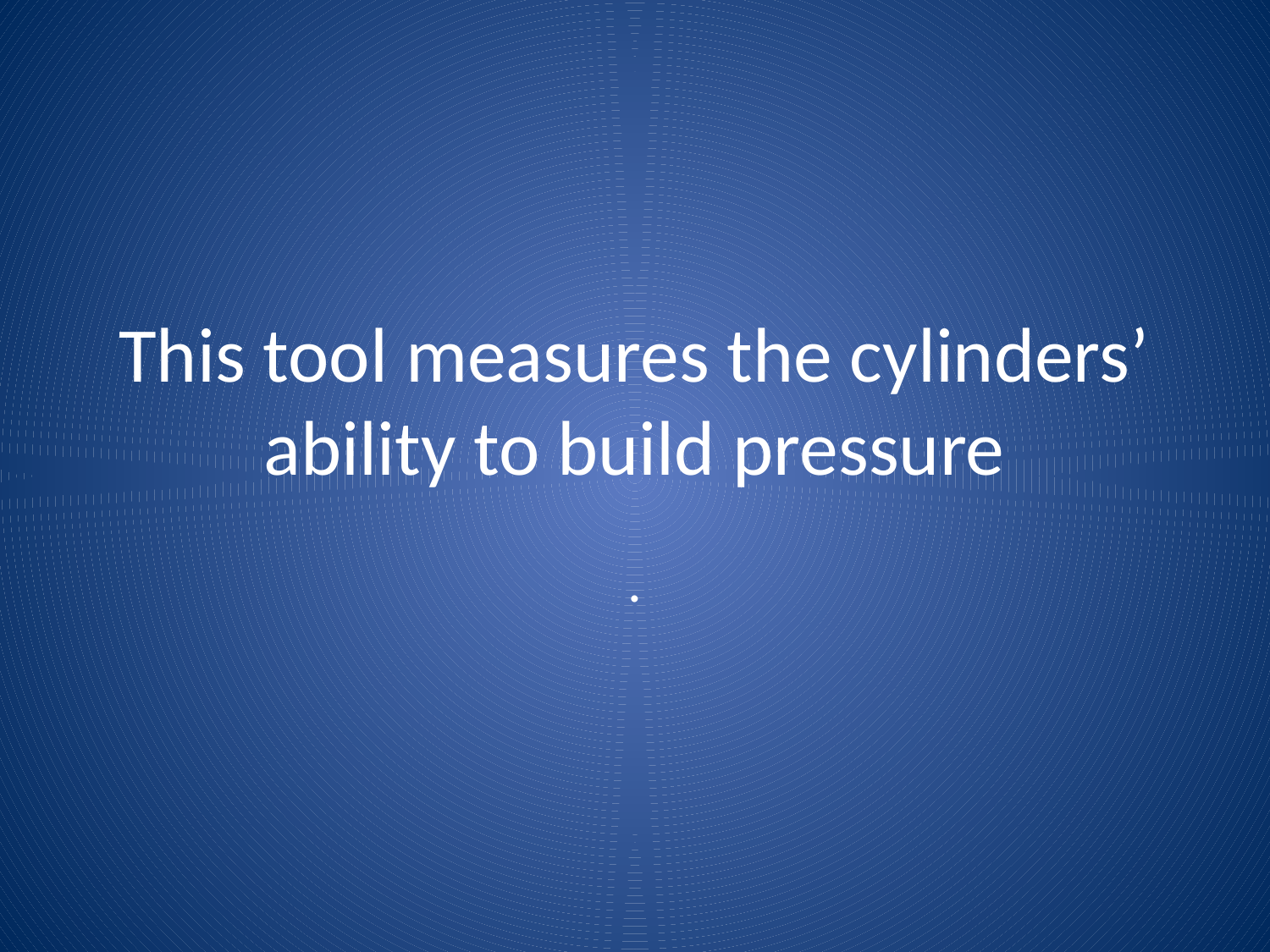

# This tool measures the cylinders’ ability to build pressure
.